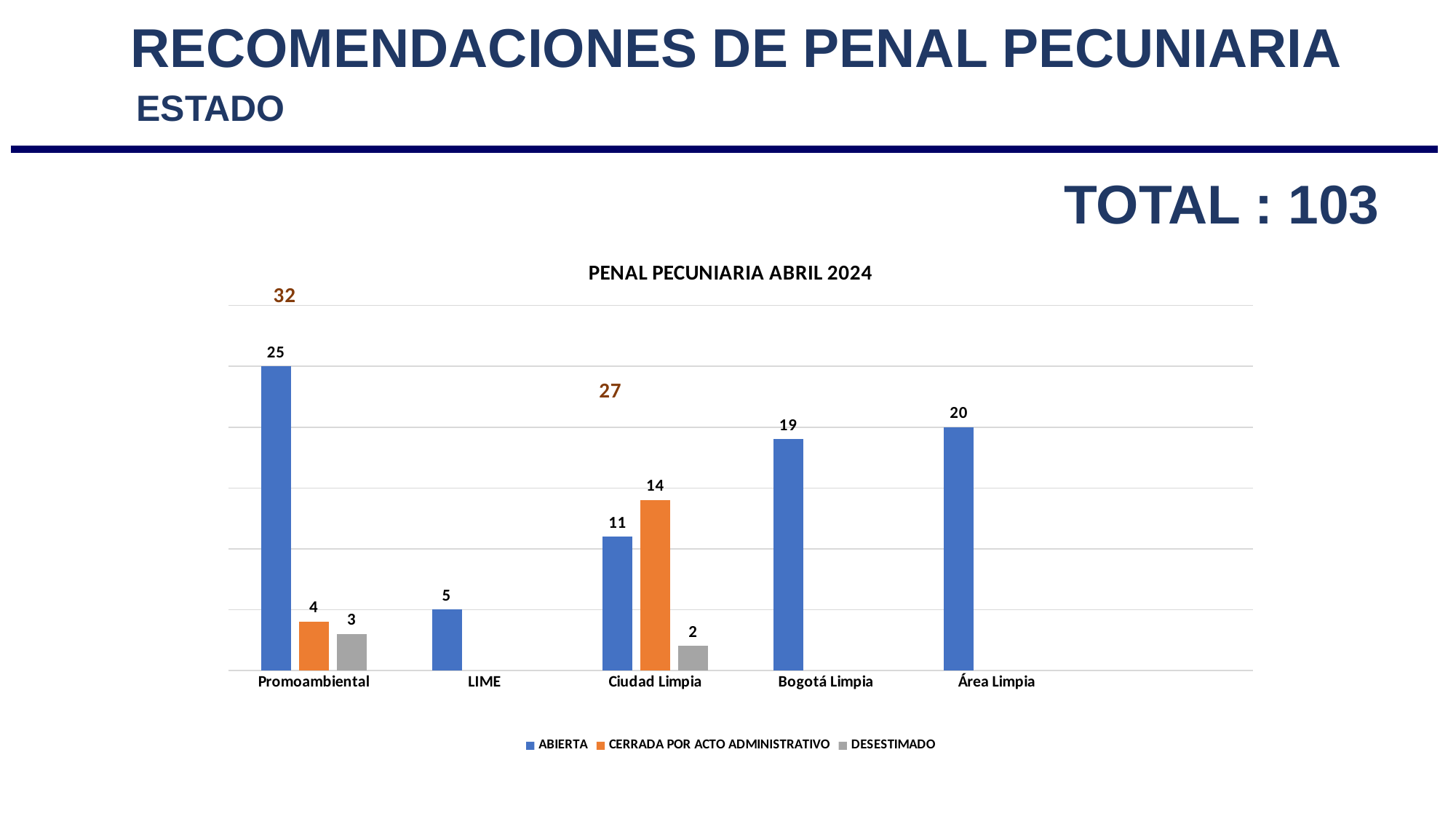

Recomendaciones de penal pecuniaria

ESTADO
Total : 103

### Chart: PENAL PECUNIARIA ABRIL 2024

| Category | ABIERTA | CERRADA POR ACTO ADMINISTRATIVO | DESESTIMADO |
|---|---|---|---|
| Promoambiental | 25.0 | 4.0 | 3.0 |
| LIME | 5.0 | None | None |
| Ciudad Limpia | 11.0 | 14.0 | 2.0 |
| Bogotá Limpia | 19.0 | None | None |
| Área Limpia | 20.0 | None | None |